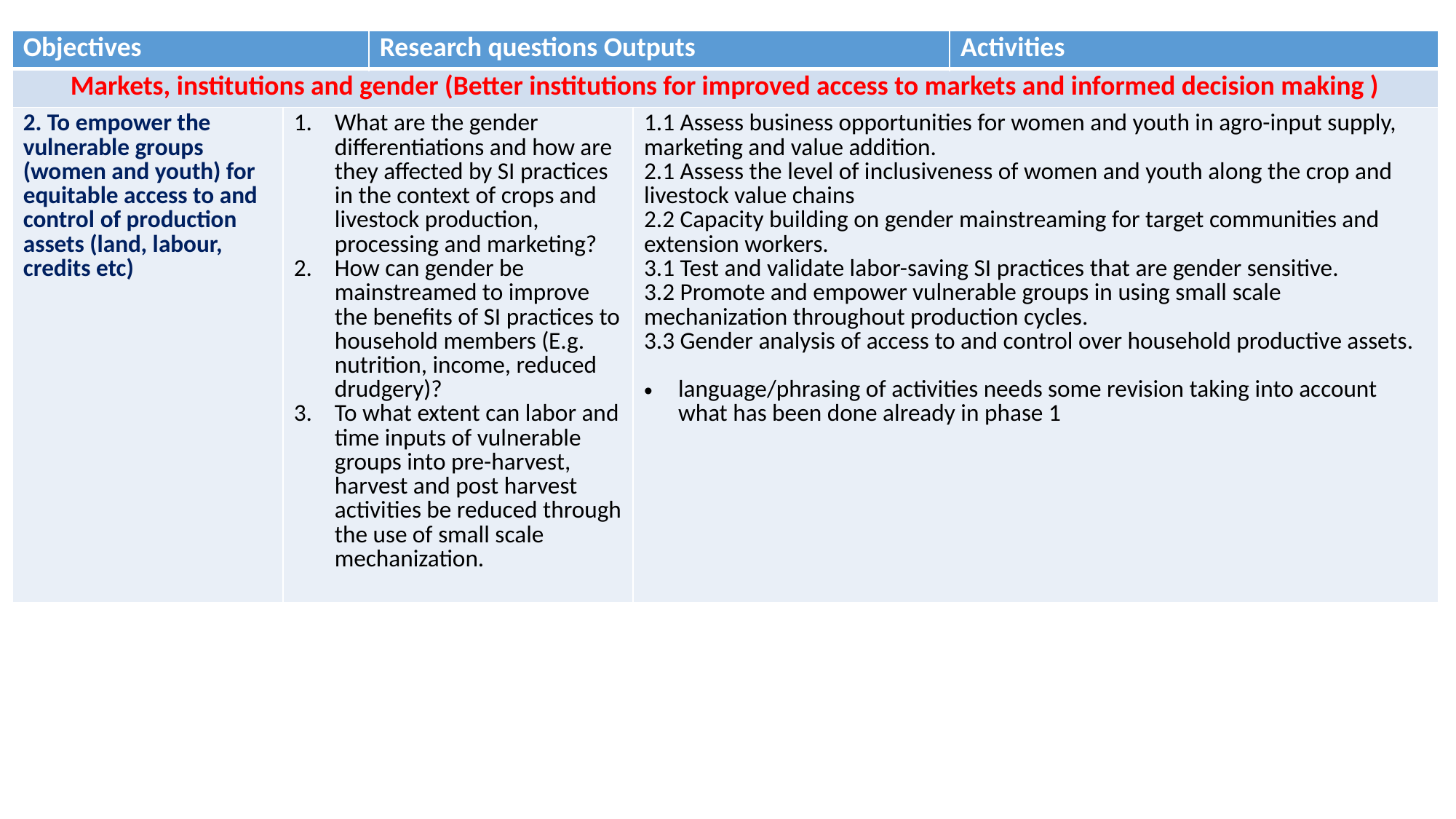

| Objectives |  | Research questions Outputs |  | Activities |
| --- | --- | --- | --- | --- |
| Markets, institutions and gender (Better institutions for improved access to markets and informed decision making ) |  |  |  |  |
| 2. To empower the vulnerable groups (women and youth) for equitable access to and control of production assets (land, labour, credits etc) | What are the gender differentiations and how are they affected by SI practices in the context of crops and livestock production, processing and marketing? How can gender be mainstreamed to improve the benefits of SI practices to household members (E.g. nutrition, income, reduced drudgery)? To what extent can labor and time inputs of vulnerable groups into pre-harvest, harvest and post harvest activities be reduced through the use of small scale mechanization. |  | 1.1 Assess business opportunities for women and youth in agro-input supply, marketing and value addition. 2.1 Assess the level of inclusiveness of women and youth along the crop and livestock value chains 2.2 Capacity building on gender mainstreaming for target communities and extension workers. 3.1 Test and validate labor-saving SI practices that are gender sensitive. 3.2 Promote and empower vulnerable groups in using small scale mechanization throughout production cycles. 3.3 Gender analysis of access to and control over household productive assets. language/phrasing of activities needs some revision taking into account what has been done already in phase 1 |  |